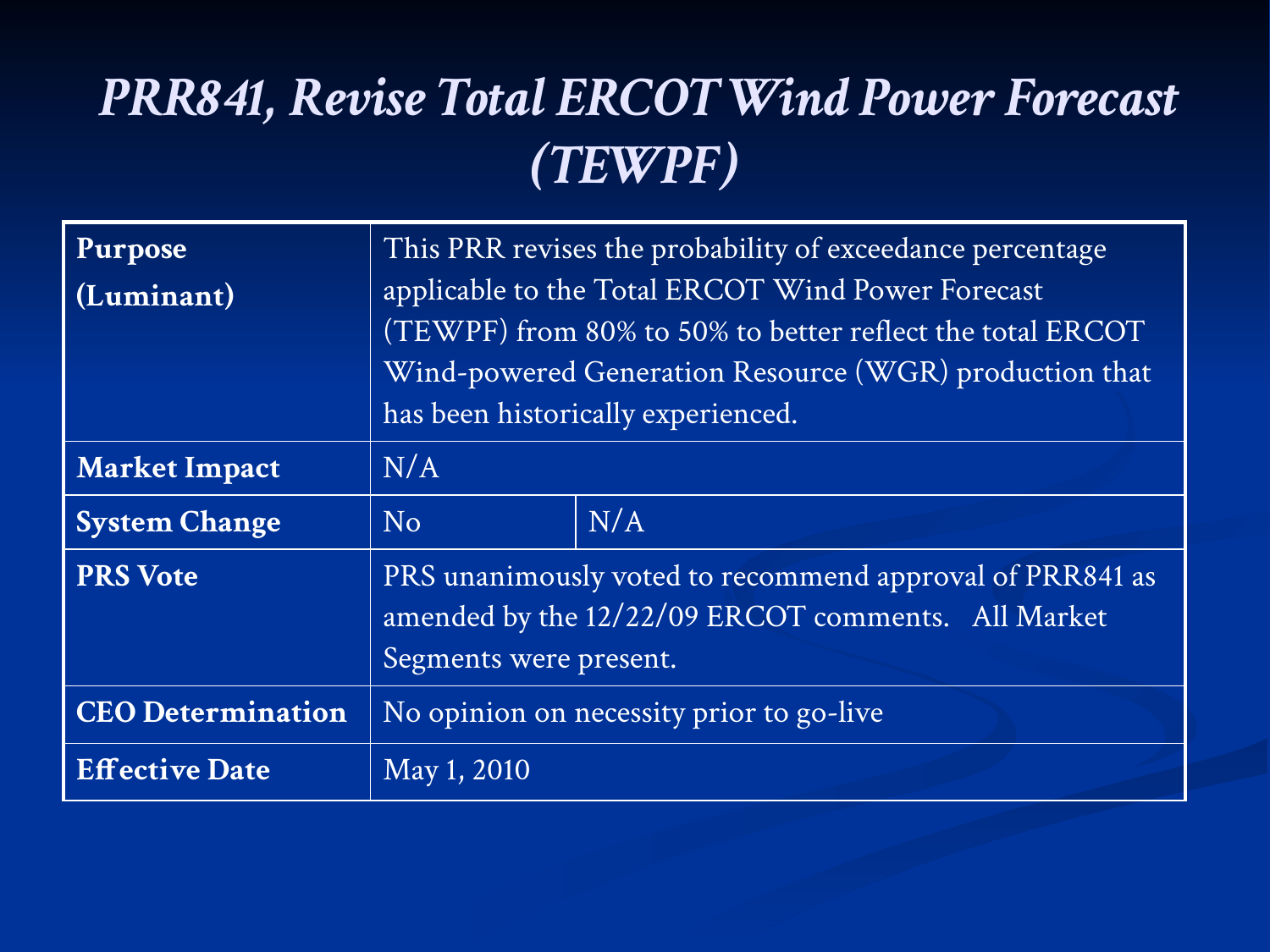

# PRR841, Revise Total ERCOT Wind Power Forecast (TEWPF)
| Purpose (Luminant) | This PRR revises the probability of exceedance percentage applicable to the Total ERCOT Wind Power Forecast (TEWPF) from 80% to 50% to better reflect the total ERCOT Wind-powered Generation Resource (WGR) production that has been historically experienced. |  |
| --- | --- | --- |
| Market Impact | N/A |  |
| System Change | No | N/A |
| PRS Vote | PRS unanimously voted to recommend approval of PRR841 as amended by the 12/22/09 ERCOT comments. All Market Segments were present. |  |
| CEO Determination | No opinion on necessity prior to go-live |  |
| Effective Date | May 1, 2010 |  |